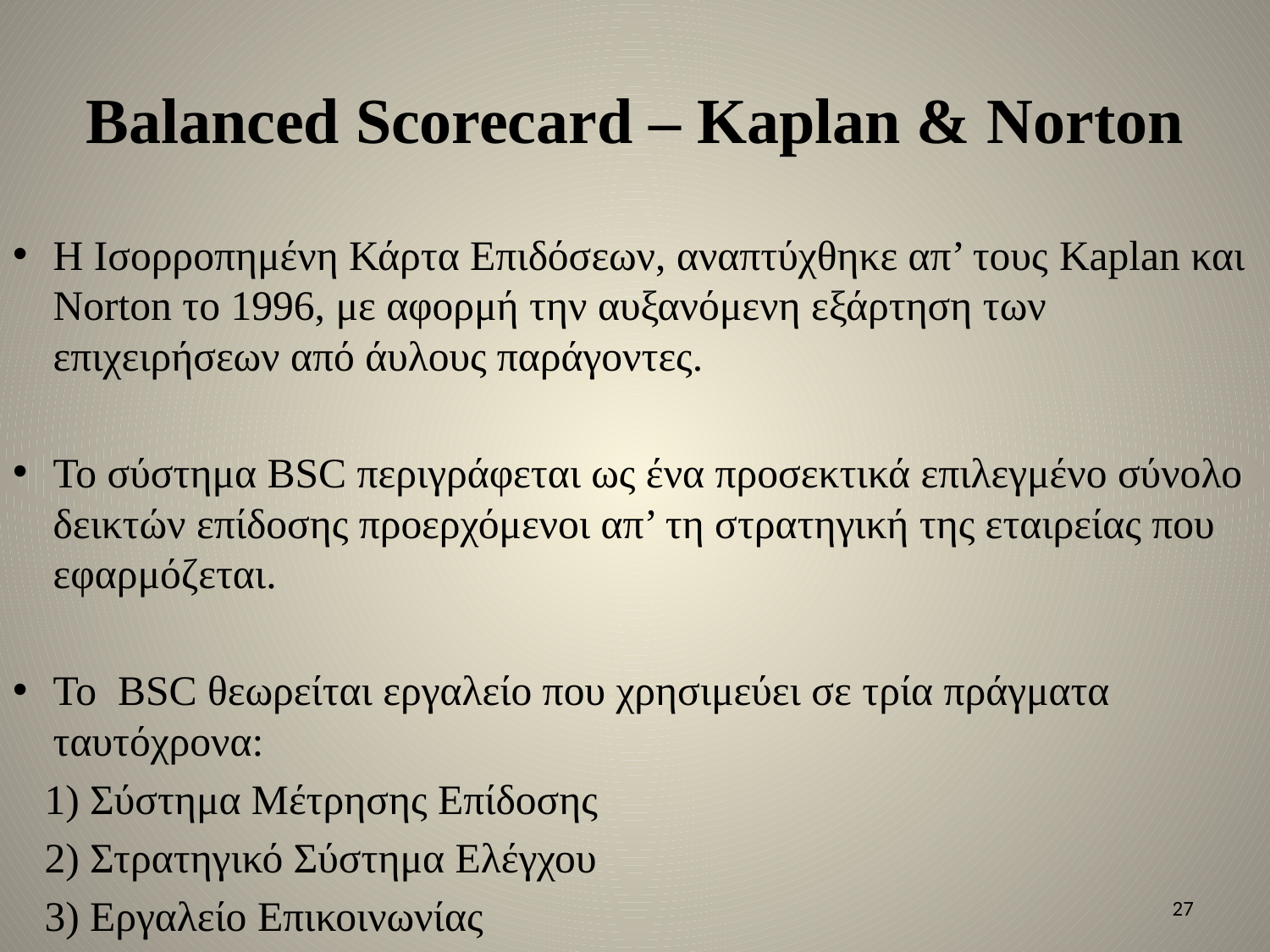

# Balanced Scorecard – Kaplan & Norton
Η Ισορροπημένη Κάρτα Επιδόσεων, αναπτύχθηκε απ’ τους Kaplan και Norton το 1996, με αφορμή την αυξανόμενη εξάρτηση των επιχειρήσεων από άυλους παράγοντες.

Το σύστημα BSC περιγράφεται ως ένα προσεκτικά επιλεγμένο σύνολο δεικτών επίδοσης προερχόμενοι απ’ τη στρατηγική της εταιρείας που εφαρμόζεται.

Το  BSC θεωρείται εργαλείο που χρησιμεύει σε τρία πράγματα ταυτόχρονα:
   1) Σύστημα Μέτρησης Επίδοσης
   2) Στρατηγικό Σύστημα Ελέγχου
   3) Εργαλείο Επικοινωνίας

27